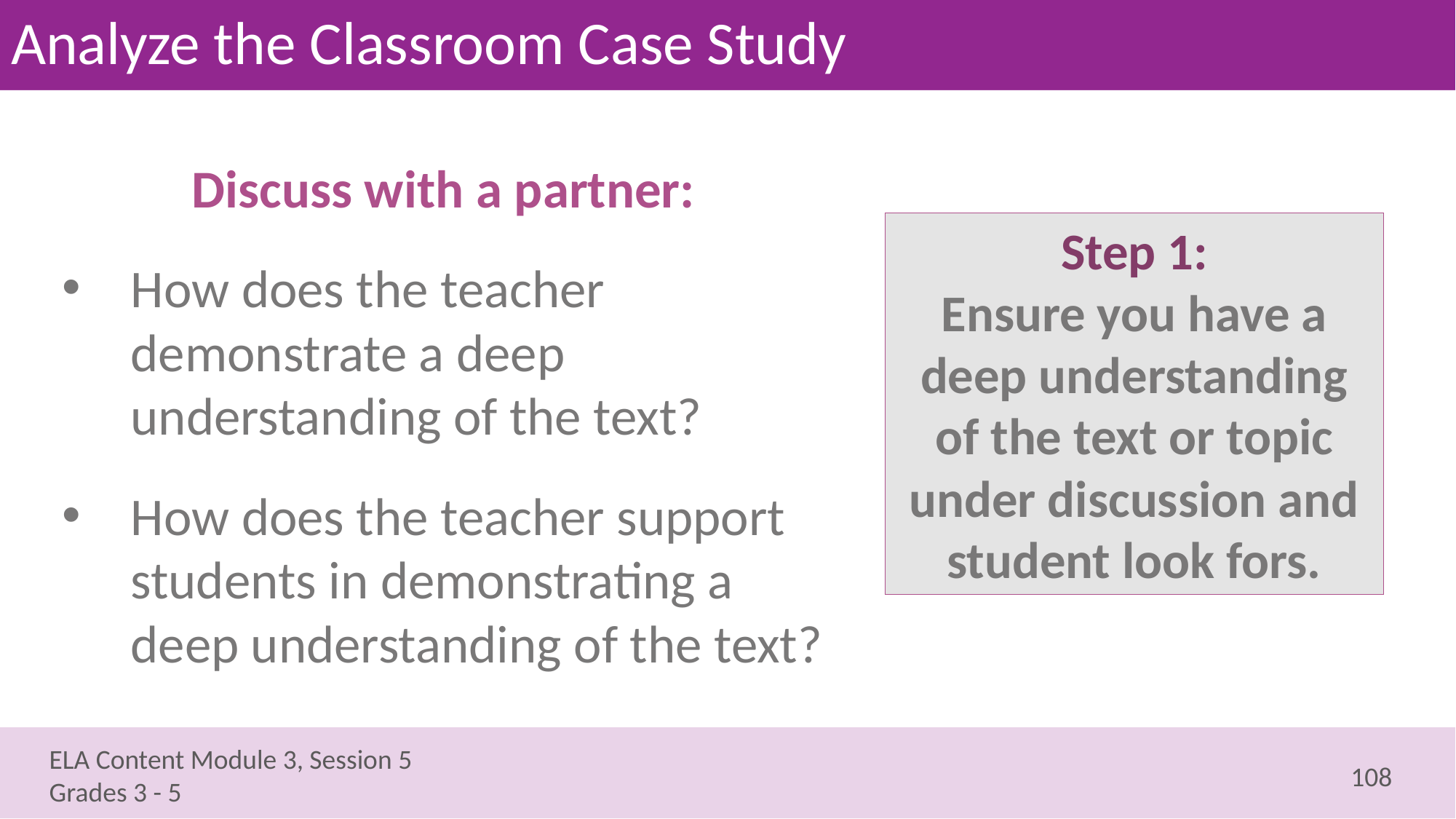

# Analyze the Classroom Case Study
Discuss with a partner:

How does the teacher demonstrate a deep understanding of the text?

How does the teacher support students in demonstrating a deep understanding of the text?
Step 1:
Ensure you have a deep understanding of the text or topic under discussion and student look fors.
108